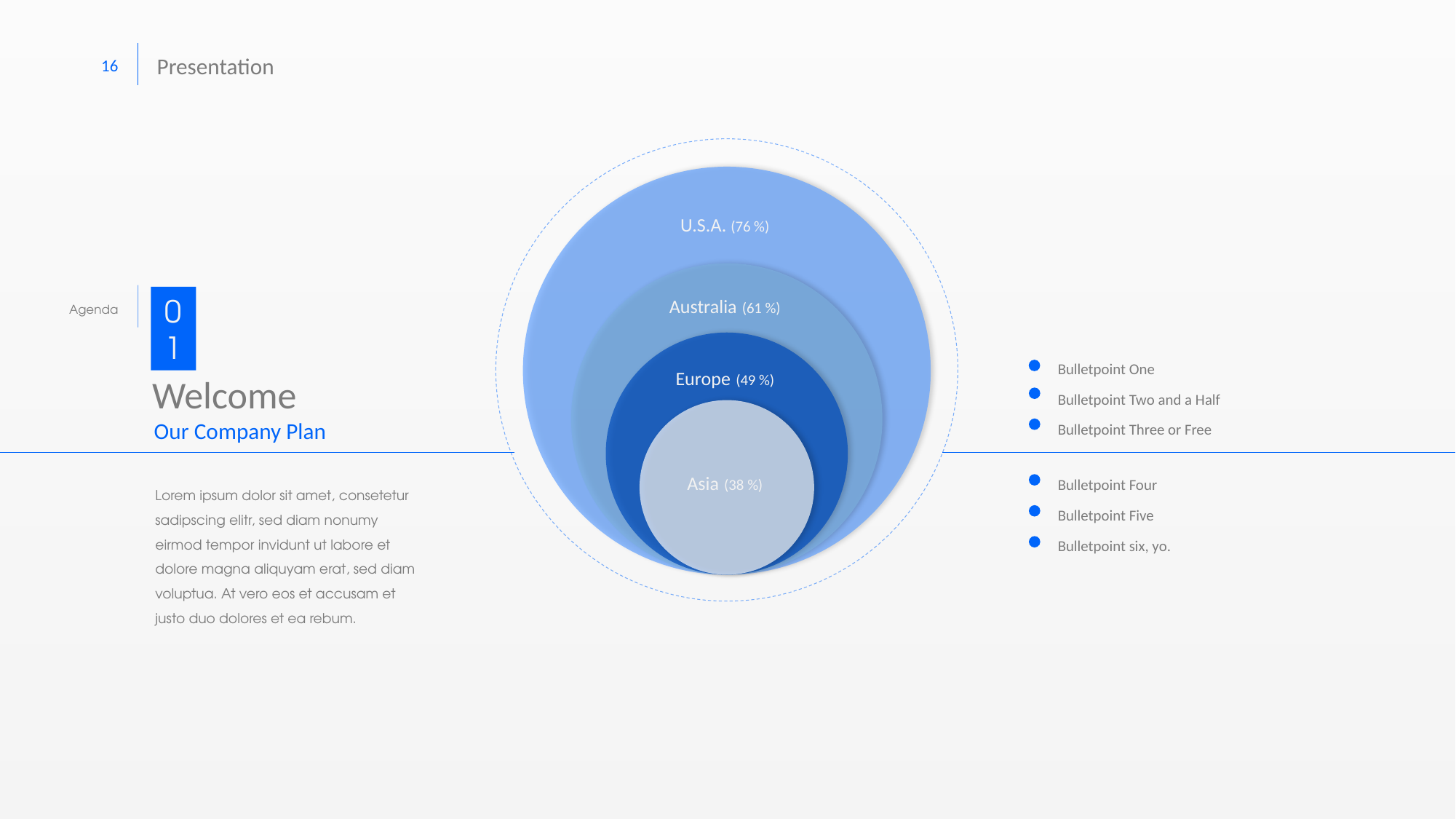

Presentation

U.S.A. (76 %)

Australia (61 %)
01
Agenda

Bulletpoint One
Europe (49 %)

Welcome
Bulletpoint Two and a Half

Our Company Plan
Bulletpoint Three or Free

Asia (38 %)
Bulletpoint Four
Lorem ipsum dolor sit amet, consetetur sadipscing elitr, sed diam nonumy eirmod tempor invidunt ut labore et dolore magna aliquyam erat, sed diam voluptua. At vero eos et accusam et justo duo dolores et ea rebum.

Bulletpoint Five

Bulletpoint six, yo.